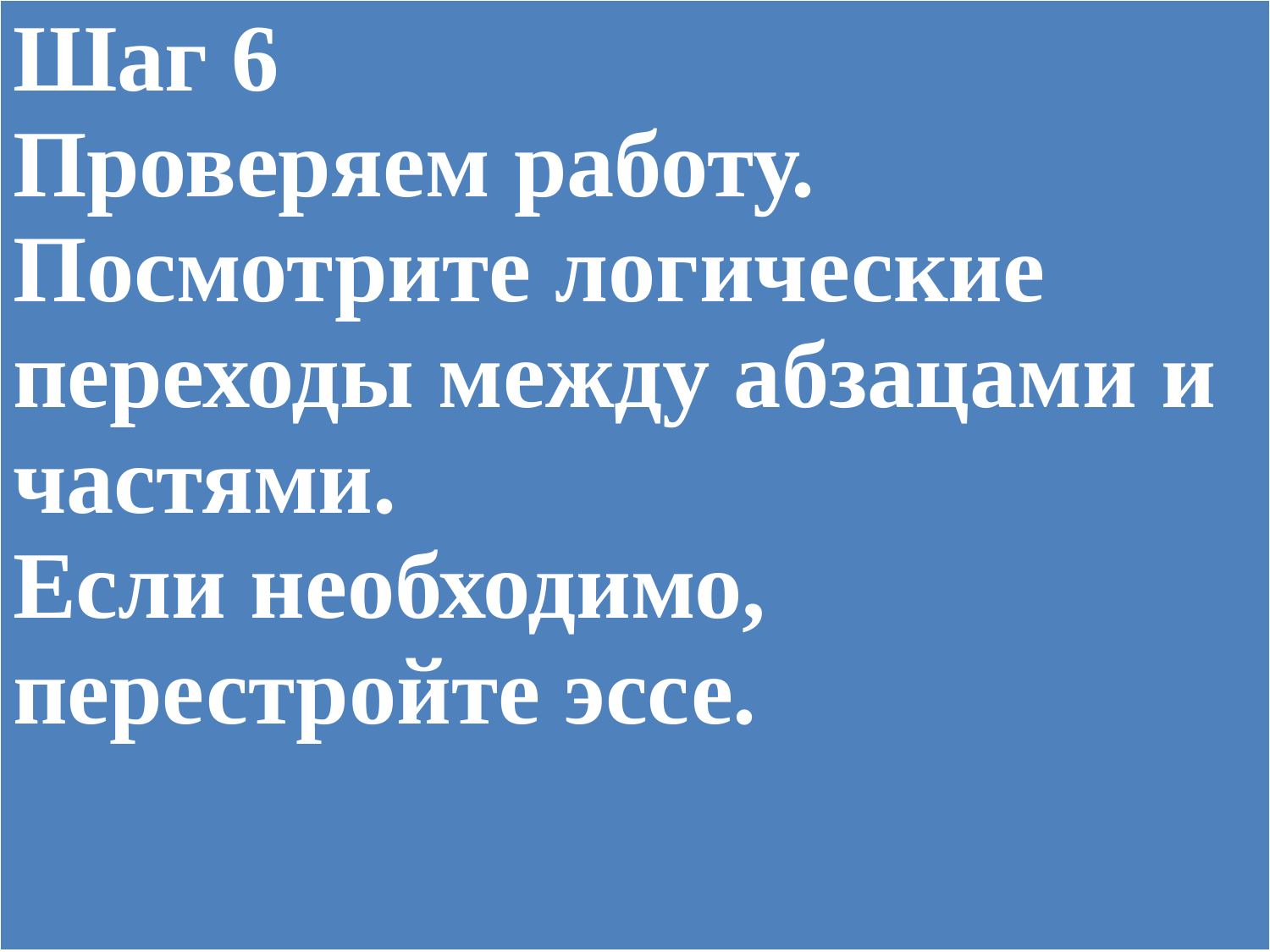

| Шаг 6 Проверяем работу. Посмотрите логические переходы между абзацами и частями. Если необходимо, перестройте эссе. |
| --- |